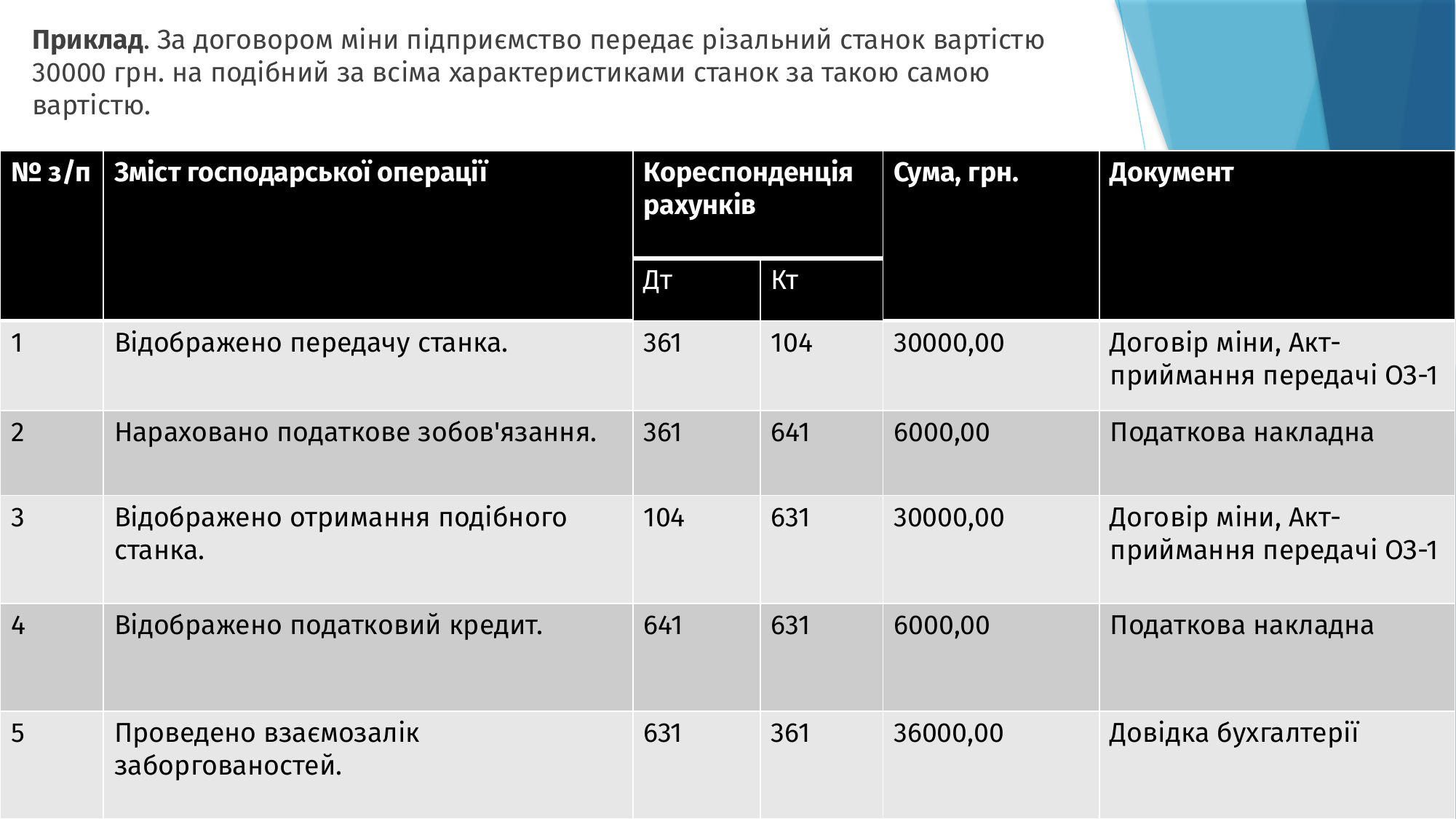

Приклад. За договором міни підприємство передає різальний станок вартістю 30000 грн. на подібний за всіма характеристиками станок за такою самою вартістю.
| № з/п | Зміст господарської операції | Кореспонденція рахунків |  | Сума, грн. | Документ |
| --- | --- | --- | --- | --- | --- |
|  |  | Дт | Кт |  |  |
| 1 | Відображено передачу станка. | 361 | 104 | 30000,00 | Договір міни, Акт-приймання передачі ОЗ-1 |
| 2 | Нараховано податкове зобов'язання. | 361 | 641 | 6000,00 | Податкова накладна |
| 3 | Відображено отримання подібного станка. | 104 | 631 | 30000,00 | Договір міни, Акт-приймання передачі ОЗ-1 |
| 4 | Відображено податковий кредит. | 641 | 631 | 6000,00 | Податкова накладна |
| 5 | Проведено взаємозалік заборгованостей. | 631 | 361 | 36000,00 | Довідка бухгалтерії |